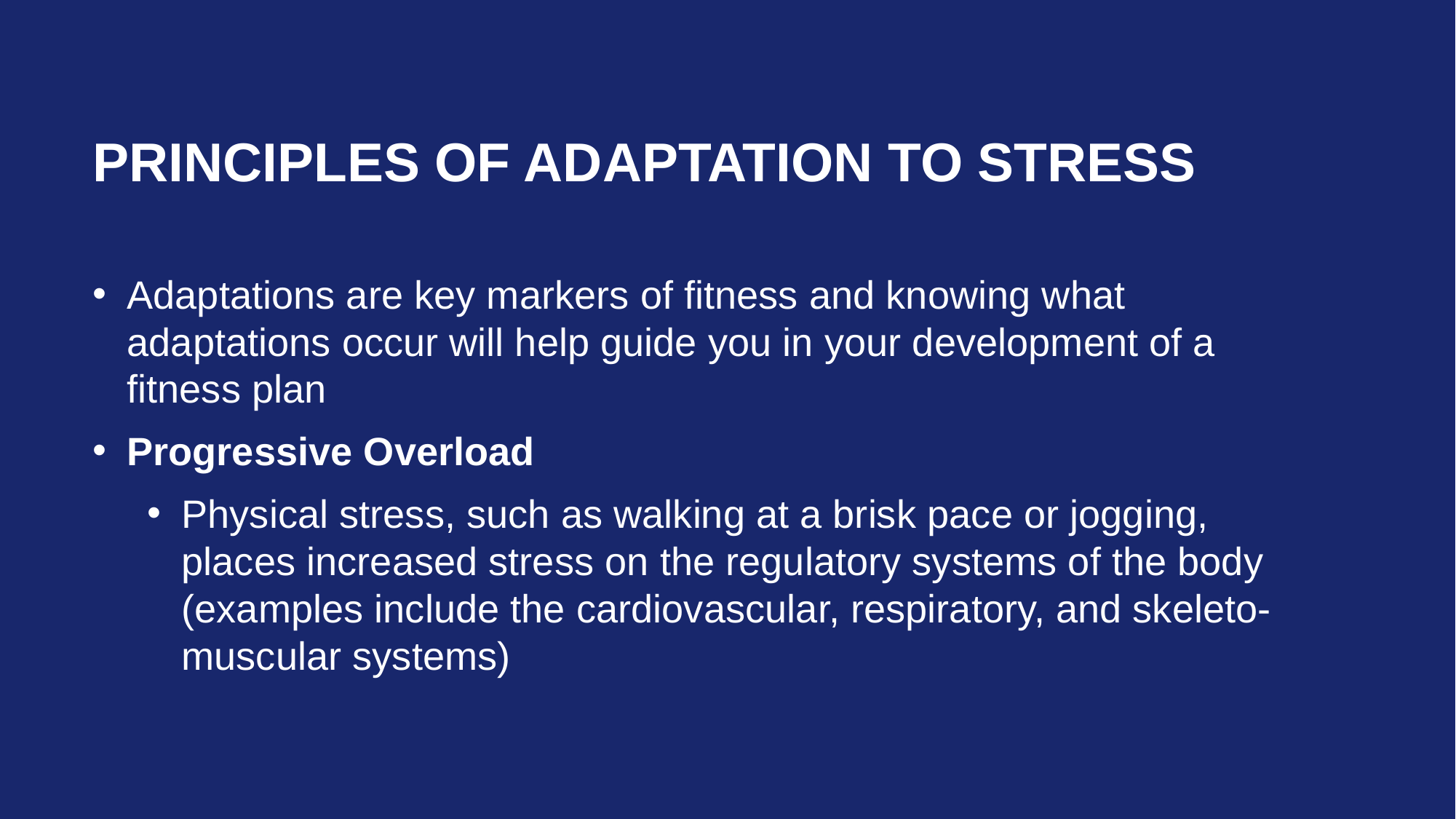

# Principles of Adaptation to Stress
Adaptations are key markers of fitness and knowing what adaptations occur will help guide you in your development of a fitness plan
Progressive Overload
Physical stress, such as walking at a brisk pace or jogging, places increased stress on the regulatory systems of the body (examples include the cardiovascular, respiratory, and skeleto-muscular systems)